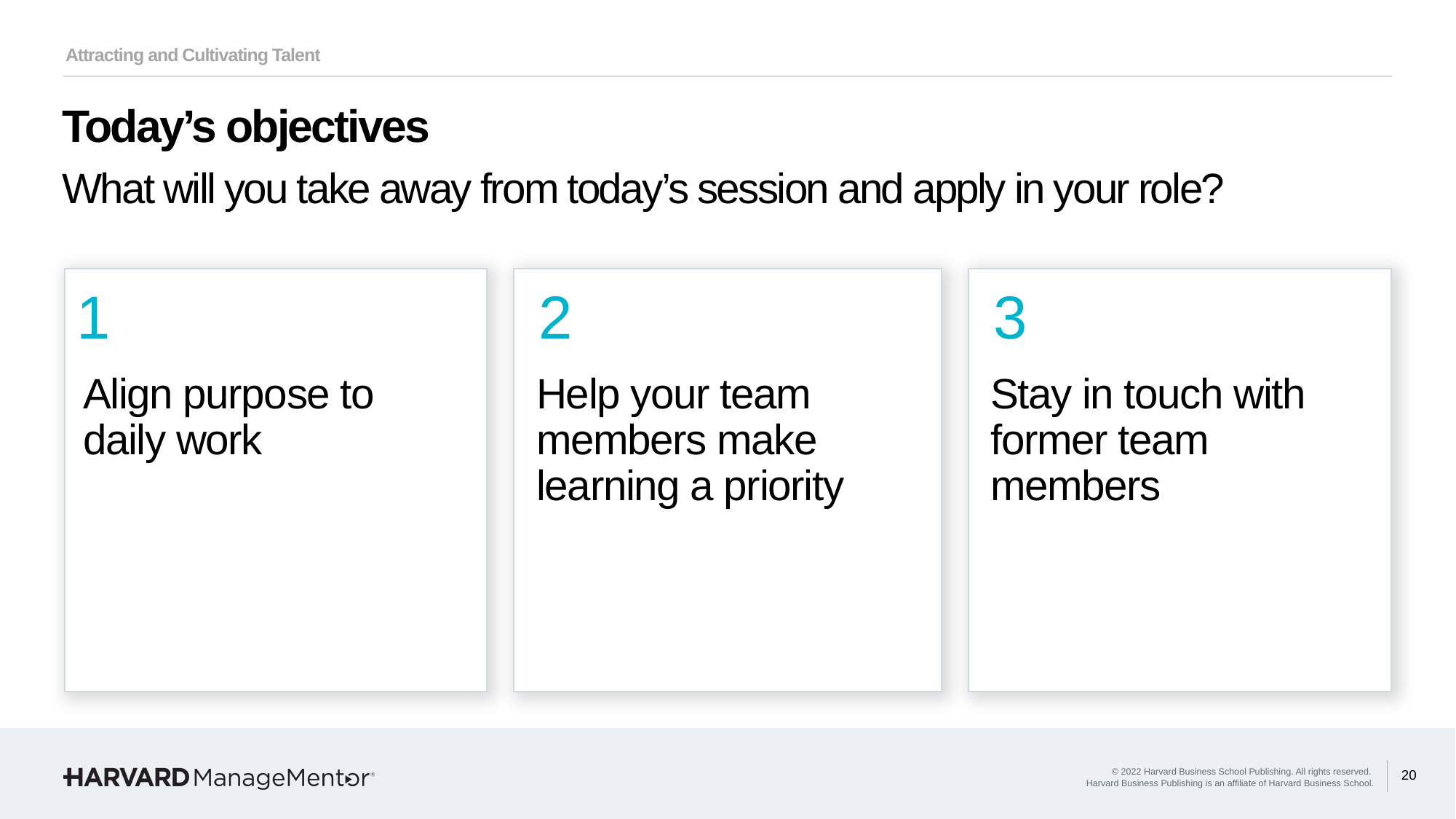

Attracting and Cultivating Talent

Today’s objectives
What will you take away from today’s session and apply in your role?
Align purpose to daily work
Help your team members make learning a priority
Stay in touch with former team members